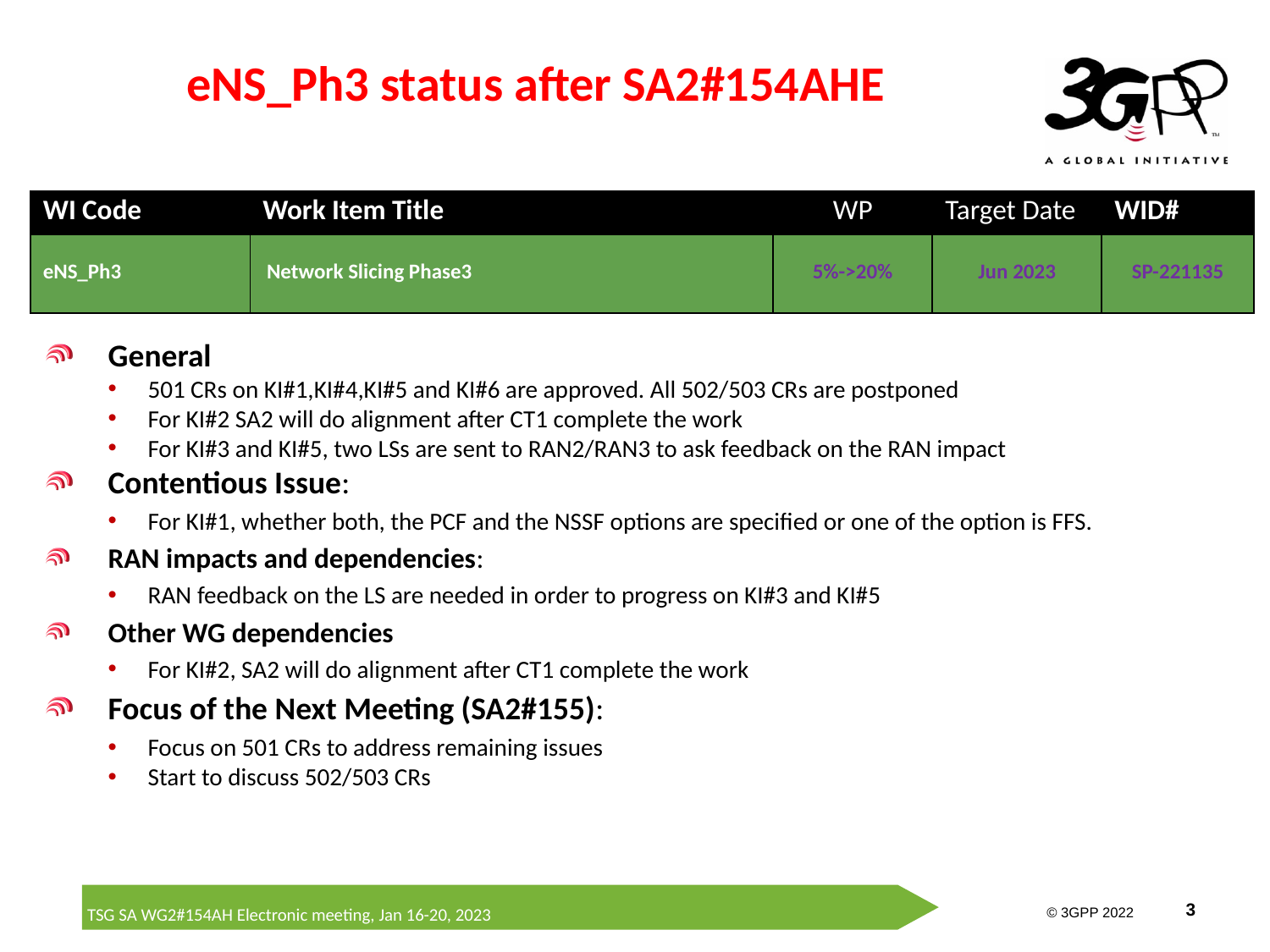

# eNS_Ph3 status after SA2#154AHE
| WI Code | Work Item Title | WP | Target Date | WID# |
| --- | --- | --- | --- | --- |
| eNS\_Ph3 | Network Slicing Phase3 | 5%->20% | Jun 2023 | SP-221135 |
General
501 CRs on KI#1,KI#4,KI#5 and KI#6 are approved. All 502/503 CRs are postponed
For KI#2 SA2 will do alignment after CT1 complete the work
For KI#3 and KI#5, two LSs are sent to RAN2/RAN3 to ask feedback on the RAN impact
Contentious Issue:
For KI#1, whether both, the PCF and the NSSF options are specified or one of the option is FFS.
RAN impacts and dependencies:
RAN feedback on the LS are needed in order to progress on KI#3 and KI#5
Other WG dependencies
For KI#2, SA2 will do alignment after CT1 complete the work
Focus of the Next Meeting (SA2#155):
Focus on 501 CRs to address remaining issues
Start to discuss 502/503 CRs